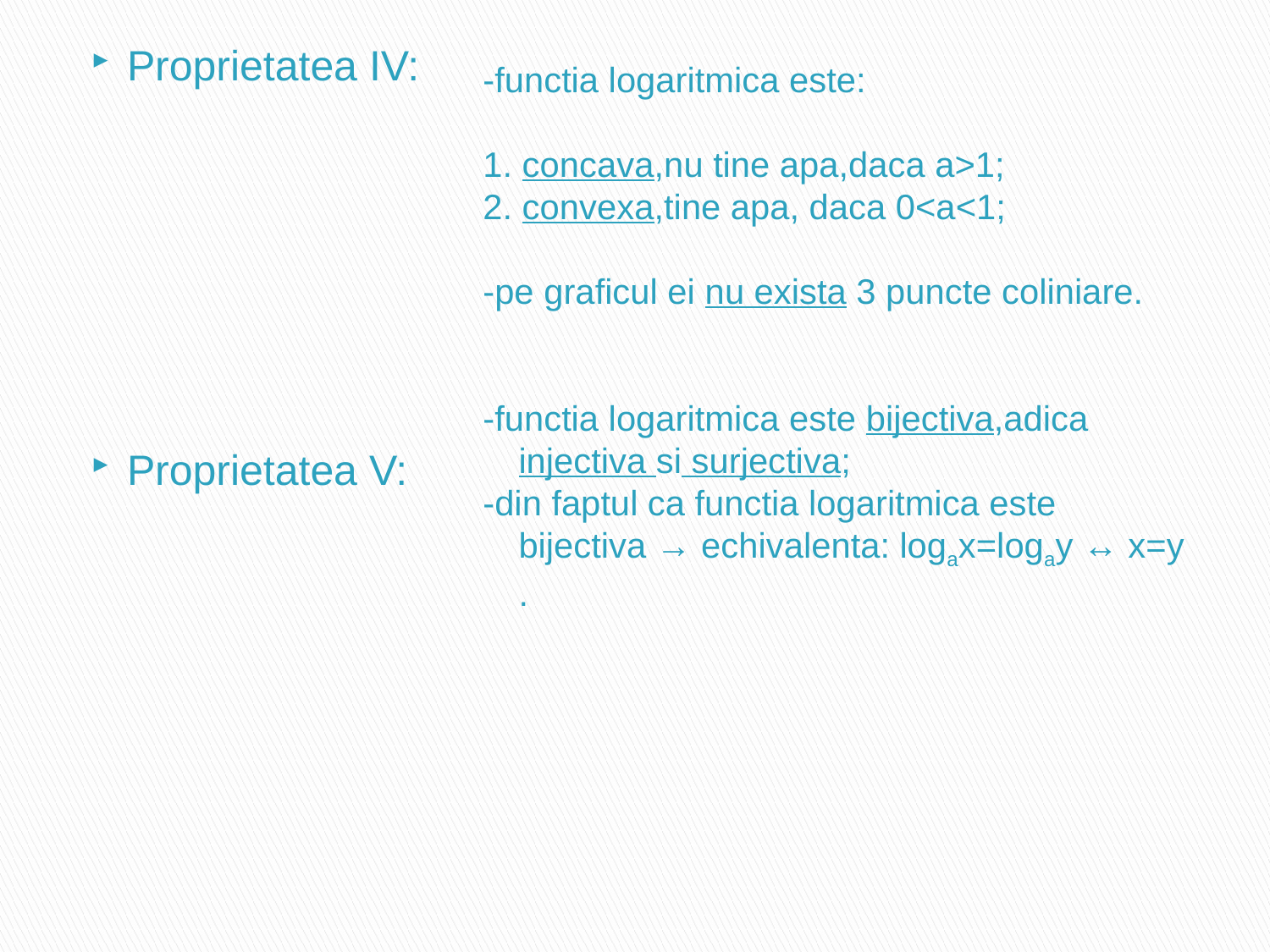

-functia logaritmica este:

1. concava,nu tine apa,daca a>1;
2. convexa,tine apa, daca 0<a<1;

-pe graficul ei nu exista 3 puncte coliniare.

-functia logaritmica este bijectiva,adica injectiva si surjectiva;
-din faptul ca functia logaritmica este bijectiva → echivalenta: logax=logay ↔ x=y .
Proprietatea IV:

Proprietatea V:
#